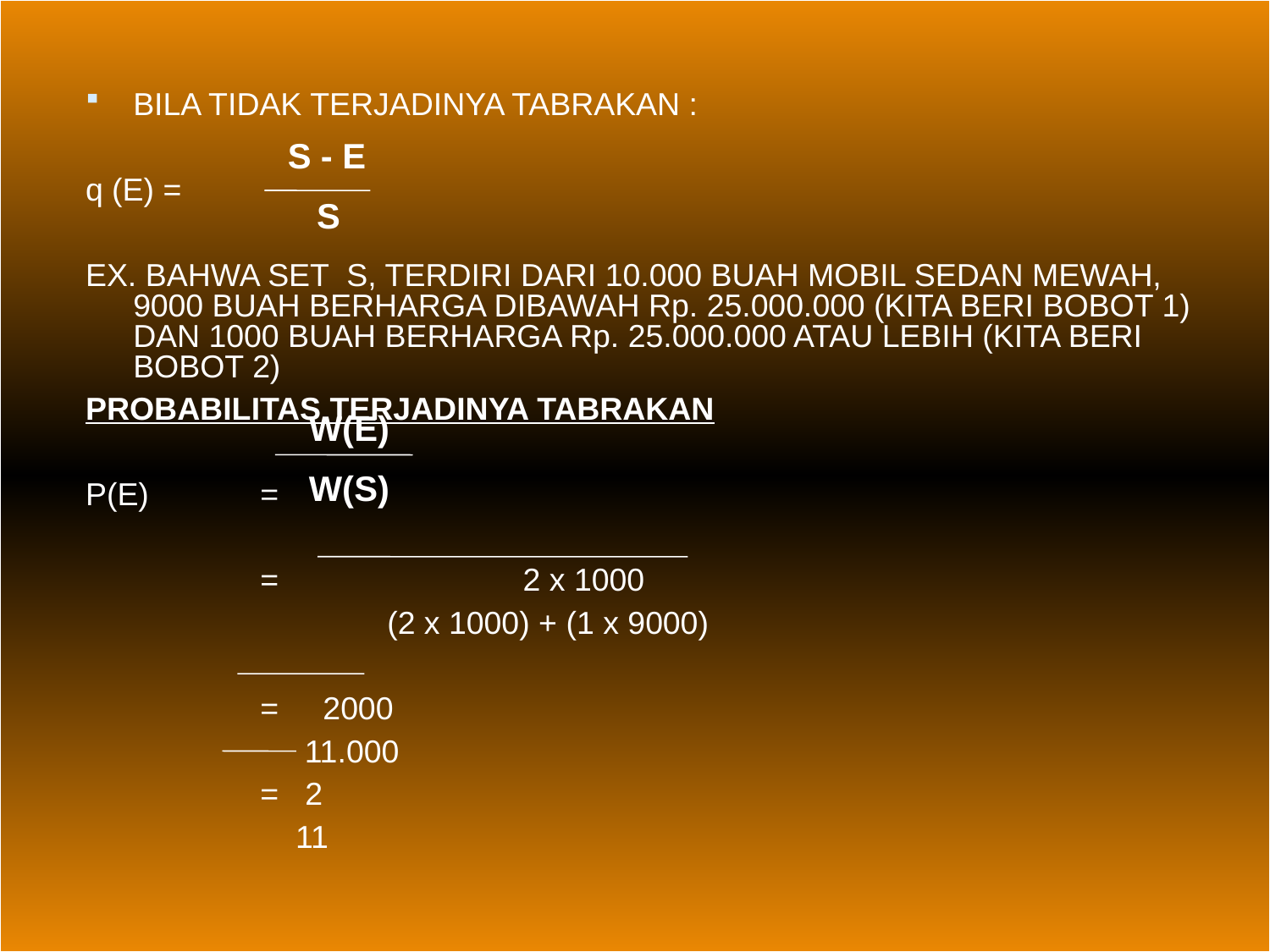

BILA TIDAK TERJADINYA TABRAKAN :

q (E) =

EX. BAHWA SET  S, TERDIRI DARI 10.000 BUAH MOBIL SEDAN MEWAH, 9000 BUAH BERHARGA DIBAWAH Rp. 25.000.000 (KITA BERI BOBOT 1) DAN 1000 BUAH BERHARGA Rp. 25.000.000 ATAU LEBIH (KITA BERI BOBOT 2)
PROBABILITAS TERJADINYA TABRAKAN

P(E)	=

		= 		 2 x 1000
			(2 x 1000) + (1 x 9000)

		=     2000
		     11.000
		=   2
		    11

S - E
   S

W(E)
W(S)